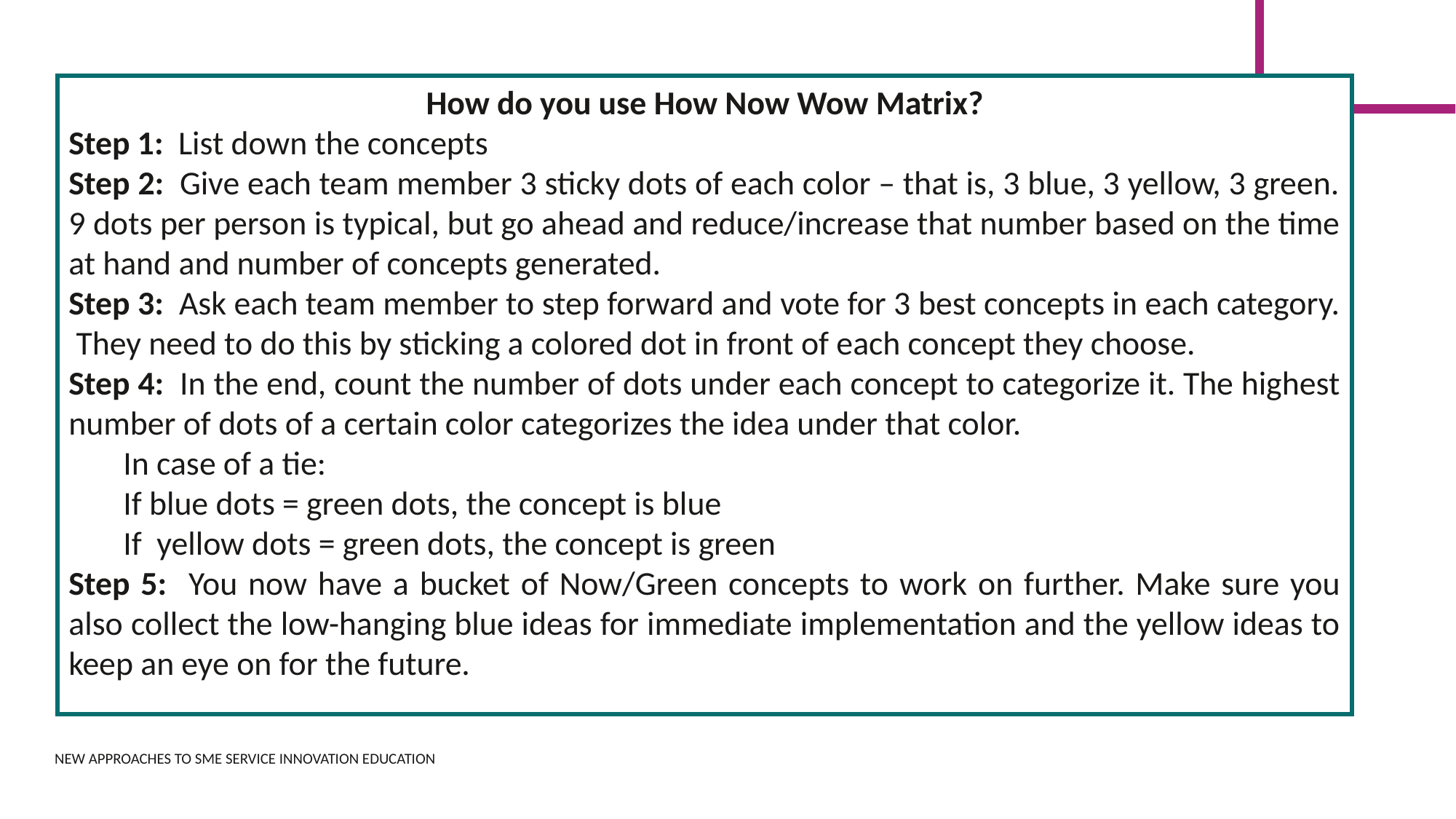

How do you use How Now Wow Matrix?
Step 1:  List down the concepts
Step 2:  Give each team member 3 sticky dots of each color – that is, 3 blue, 3 yellow, 3 green. 9 dots per person is typical, but go ahead and reduce/increase that number based on the time at hand and number of concepts generated.
Step 3:  Ask each team member to step forward and vote for 3 best concepts in each category.  They need to do this by sticking a colored dot in front of each concept they choose.
Step 4:  In the end, count the number of dots under each concept to categorize it. The highest number of dots of a certain color categorizes the idea under that color.
In case of a tie:
If blue dots = green dots, the concept is blue
If  yellow dots = green dots, the concept is green
Step 5:  You now have a bucket of Now/Green concepts to work on further. Make sure you also collect the low-hanging blue ideas for immediate implementation and the yellow ideas to keep an eye on for the future.